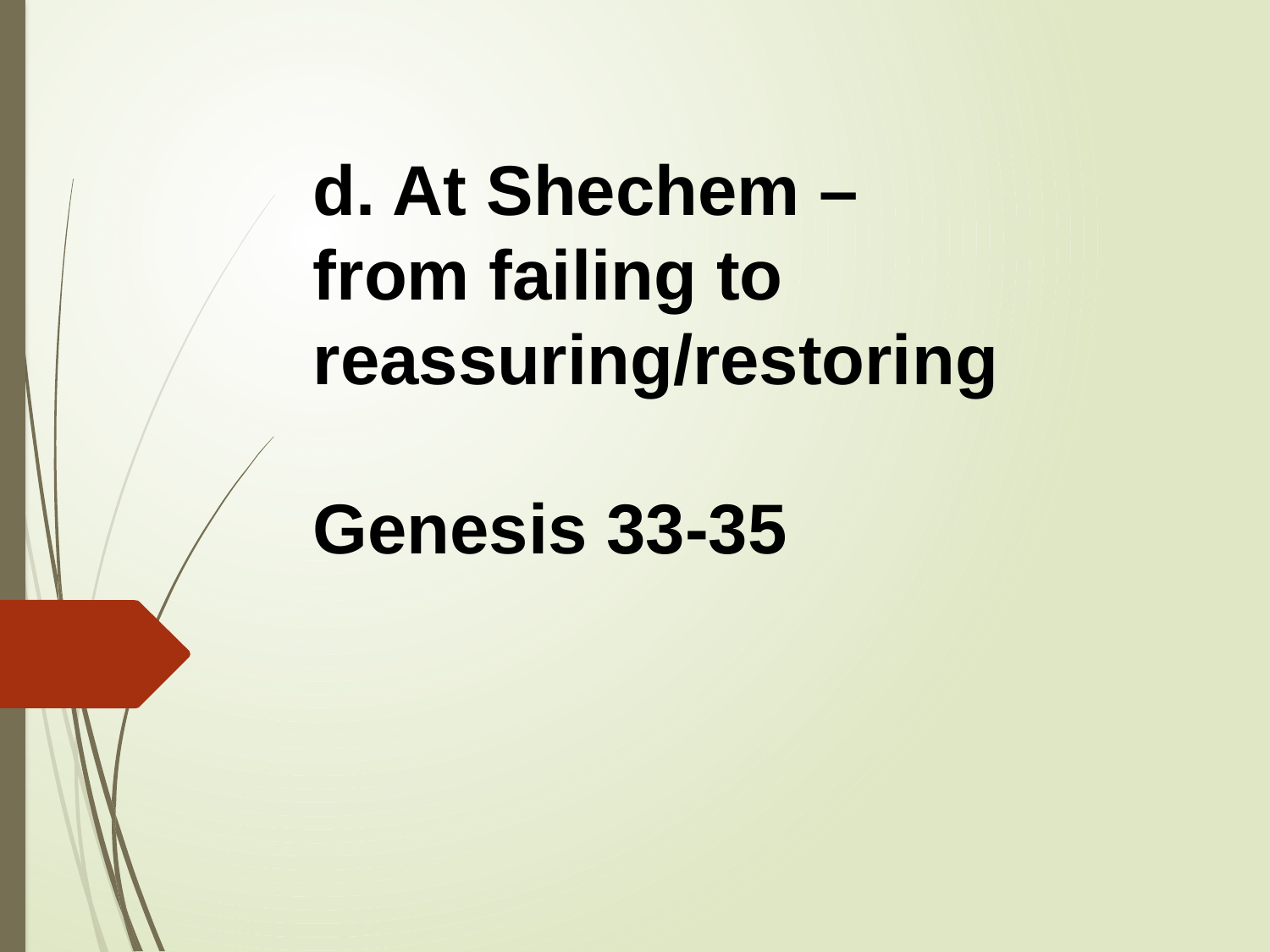

d. At Shechem – from failing to reassuring/restoring

Genesis 33-35